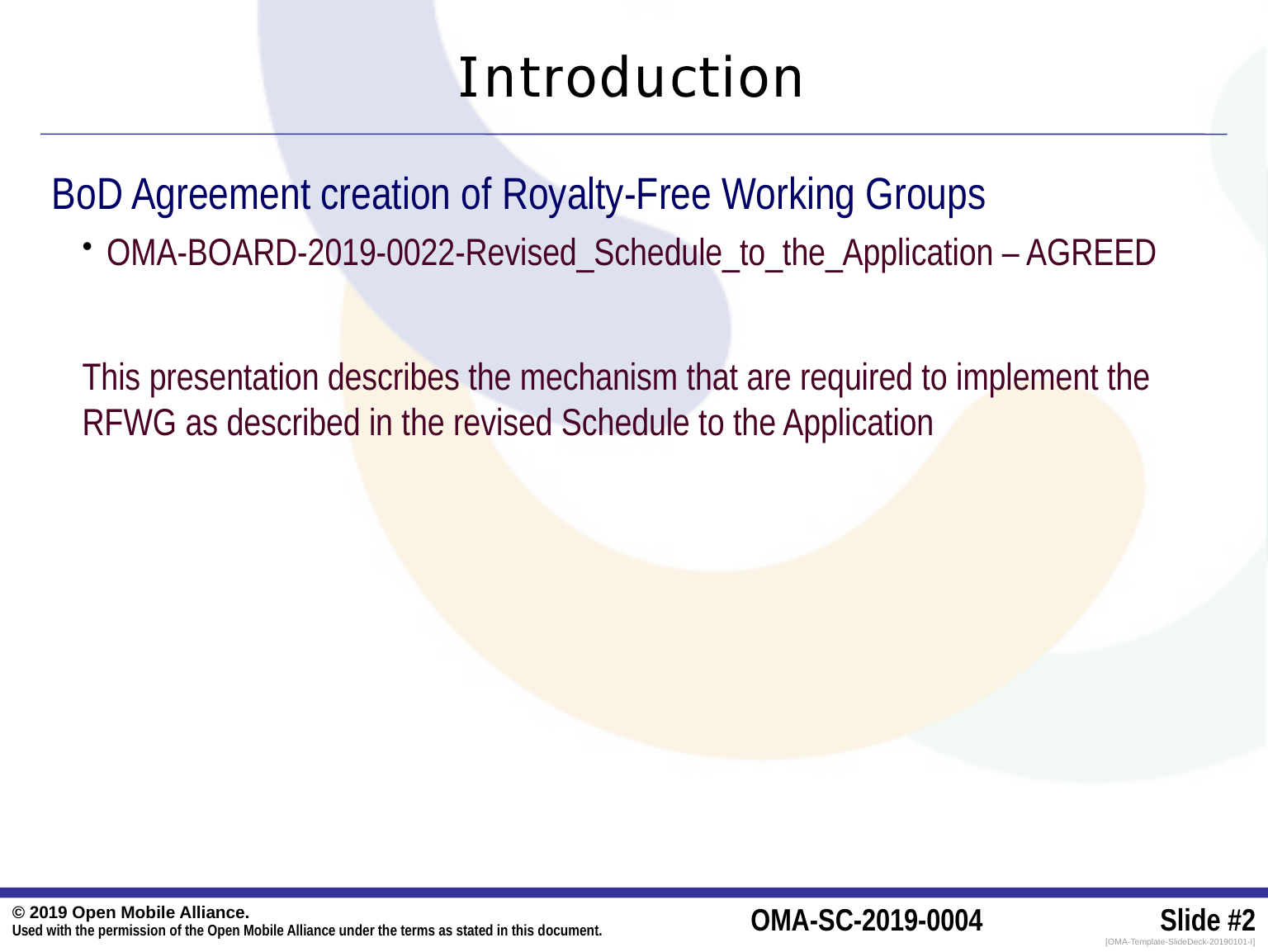

# Introduction
BoD Agreement creation of Royalty-Free Working Groups
 OMA-BOARD-2019-0022-Revised_Schedule_to_the_Application – AGREED

This presentation describes the mechanism that are required to implement the RFWG as described in the revised Schedule to the Application